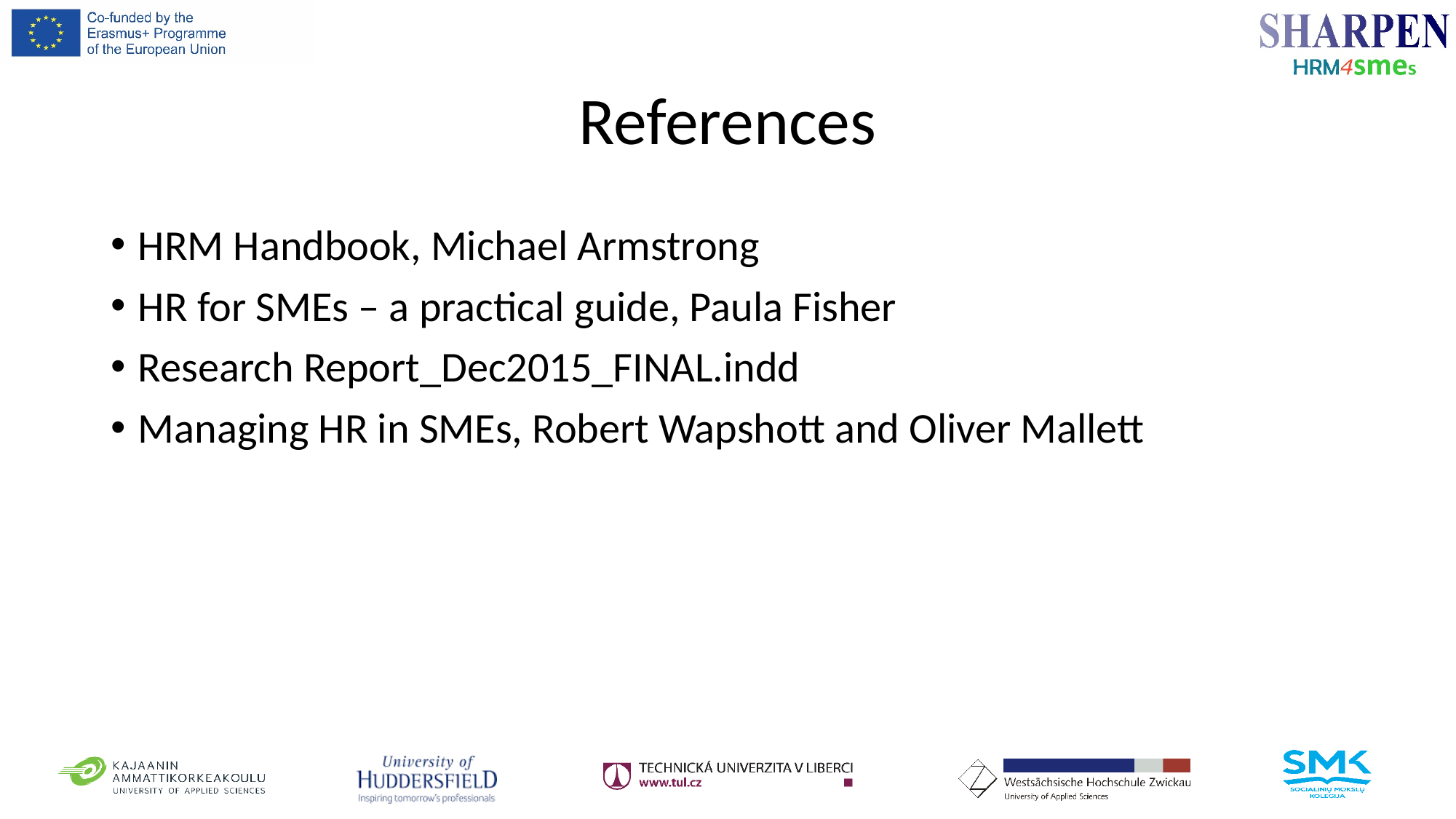

# References
HRM Handbook, Michael Armstrong
HR for SMEs – a practical guide, Paula Fisher
Research Report_Dec2015_FINAL.indd
Managing HR in SMEs, Robert Wapshott and Oliver Mallett